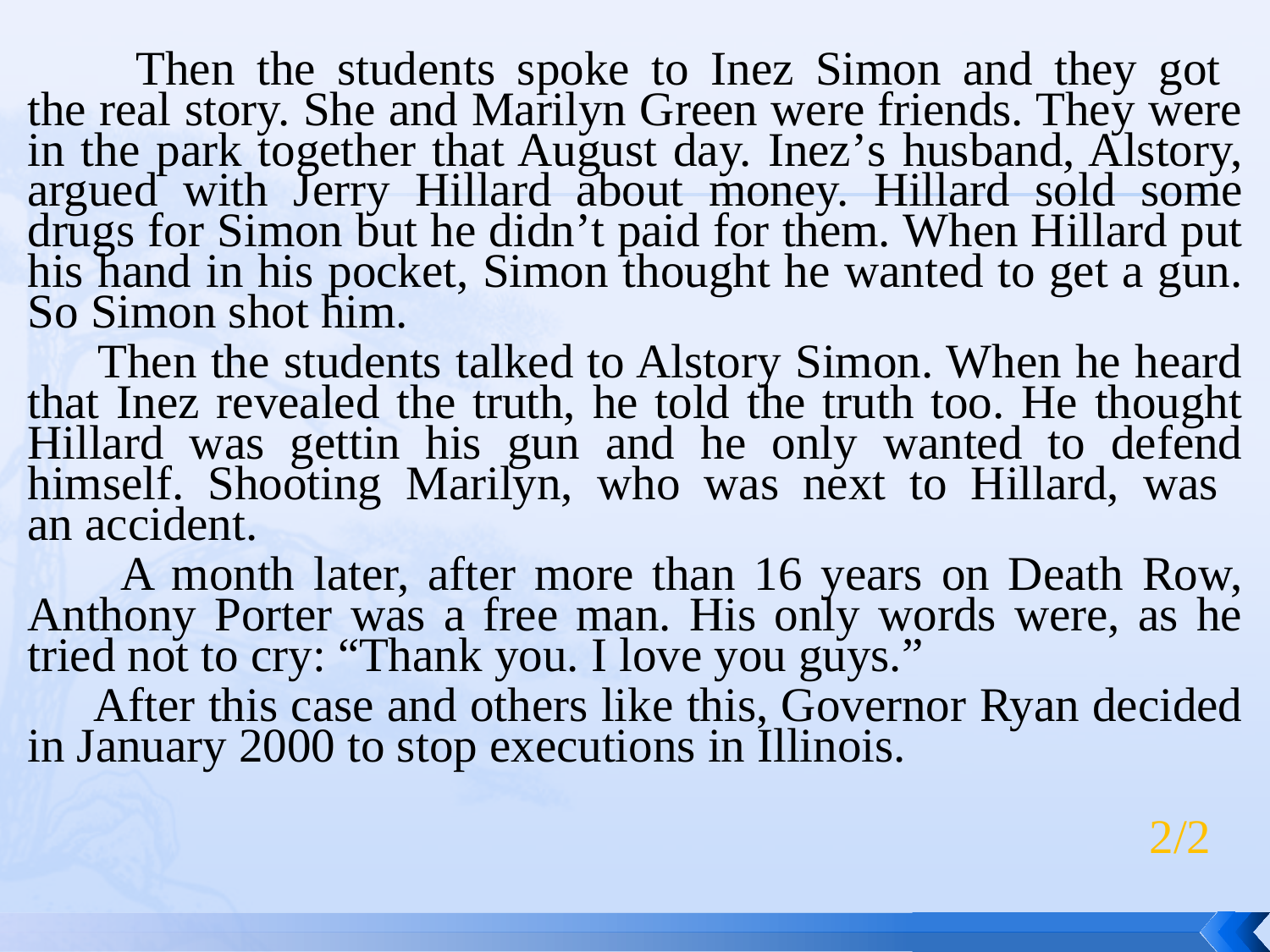

Then the students spoke to Inez Simon and they got
the real story. She and Marilyn Green were friends. They were in the park together that August day. Inez’s husband, Alstory, argued with Jerry Hillard about money. Hillard sold some drugs for Simon but he didn’t paid for them. When Hillard put his hand in his pocket, Simon thought he wanted to get a gun. So Simon shot him.
     Then the students talked to Alstory Simon. When he heard that Inez revealed the truth, he told the truth too. He thought Hillard was gettin his gun and he only wanted to defend himself. Shooting Marilyn, who was next to Hillard, was
an accident.
     A month later, after more than 16 years on Death Row, Anthony Porter was a free man. His only words were, as he tried not to cry: “Thank you. I love you guys.”
     After this case and others like this, Governor Ryan decided in January 2000 to stop executions in Illinois.
                                                                                             2/2